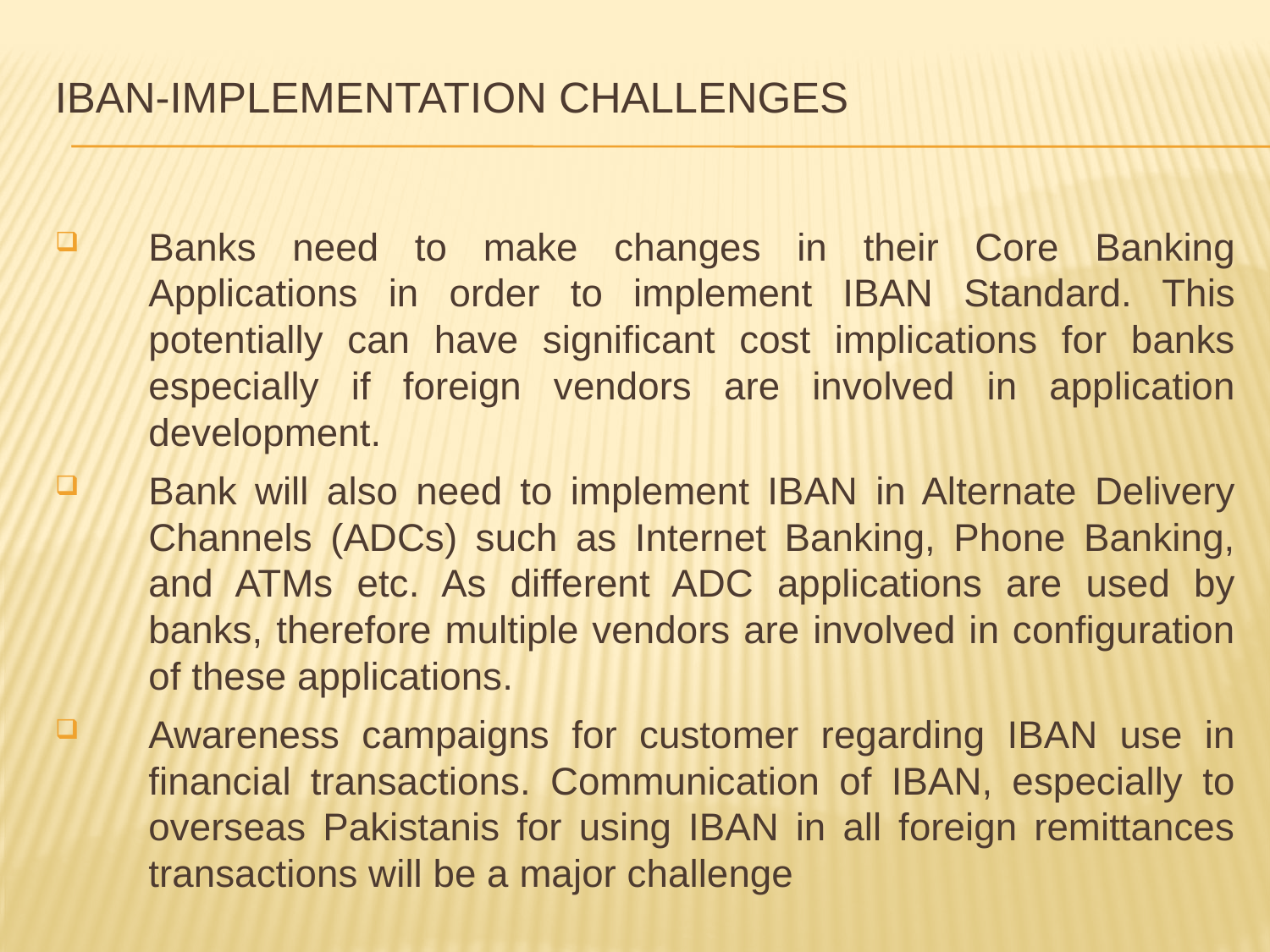

# IBAN-implementation Challenges
Banks need to make changes in their Core Banking Applications in order to implement IBAN Standard. This potentially can have significant cost implications for banks especially if foreign vendors are involved in application development.
Bank will also need to implement IBAN in Alternate Delivery Channels (ADCs) such as Internet Banking, Phone Banking, and ATMs etc. As different ADC applications are used by banks, therefore multiple vendors are involved in configuration of these applications.
Awareness campaigns for customer regarding IBAN use in financial transactions. Communication of IBAN, especially to overseas Pakistanis for using IBAN in all foreign remittances transactions will be a major challenge